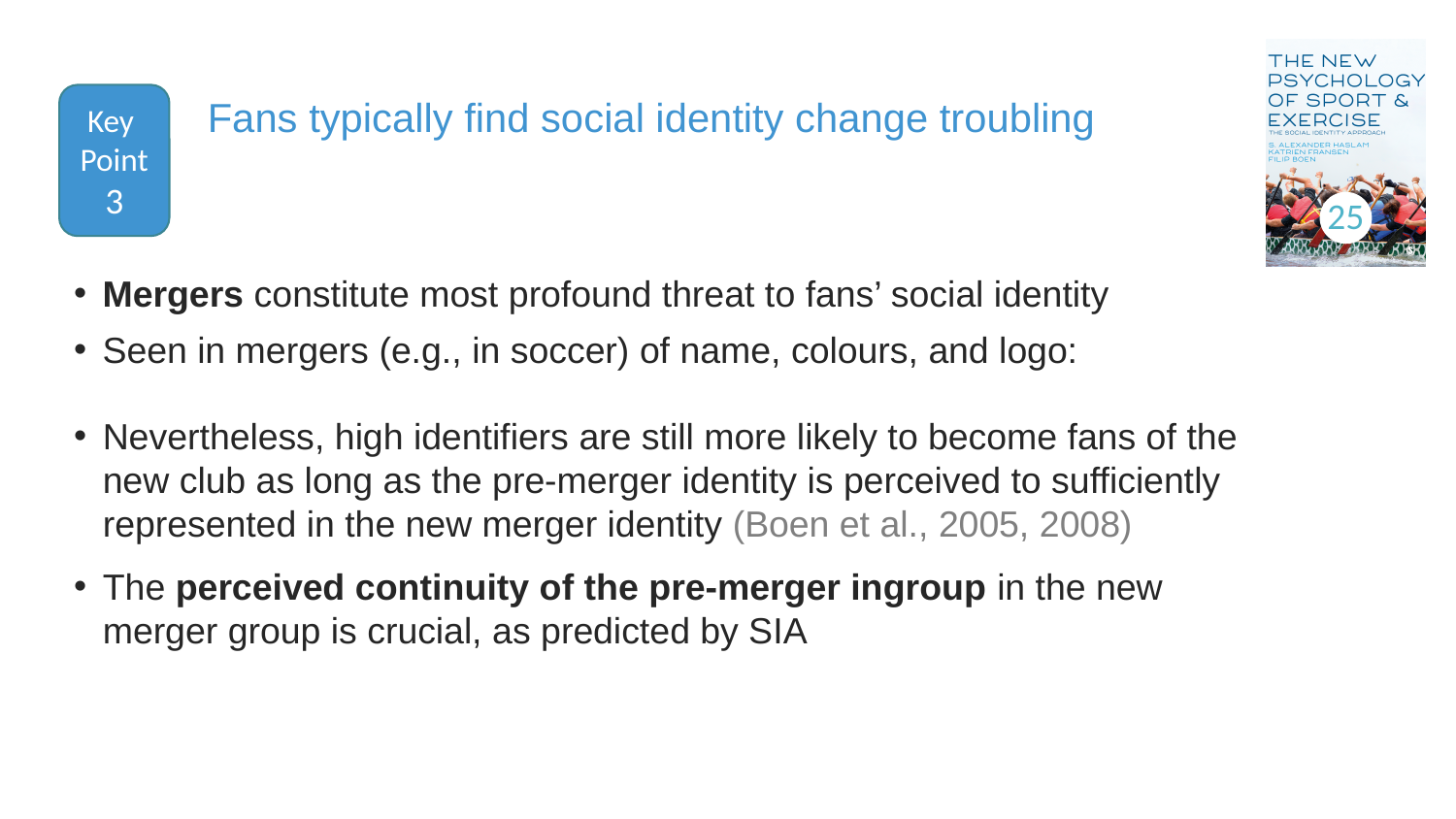

25
Key
Point
3
Fans typically find social identity change troubling
Mergers constitute most profound threat to fans’ social identity
Seen in mergers (e.g., in soccer) of name, colours, and logo:
Nevertheless, high identifiers are still more likely to become fans of the new club as long as the pre-merger identity is perceived to sufficiently represented in the new merger identity (Boen et al., 2005, 2008)
The perceived continuity of the pre-merger ingroup in the new merger group is crucial, as predicted by SIA